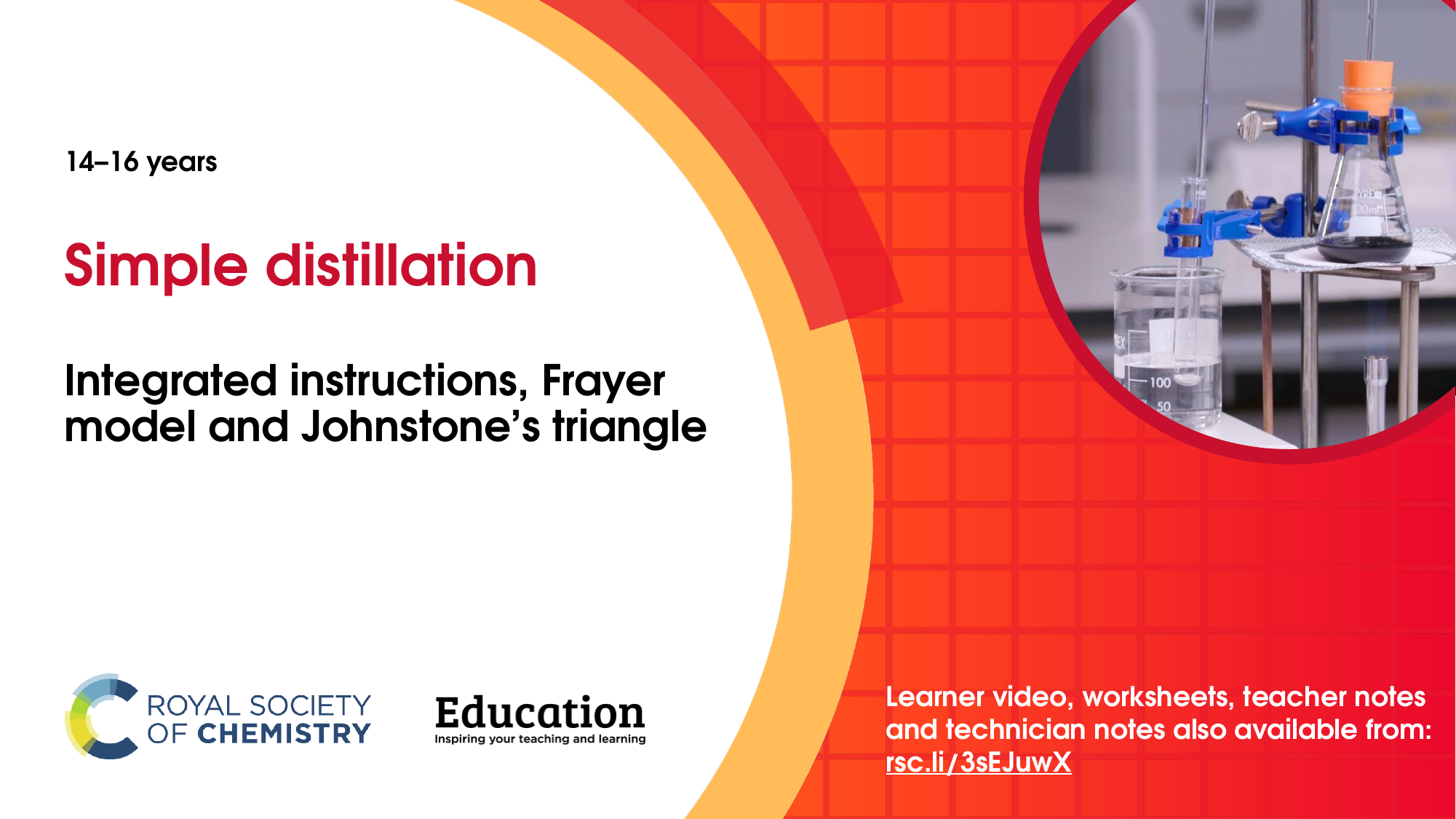

# 14–16 years
Simple distillation

Integrated instructions, Frayer model and Johnstone’s triangle